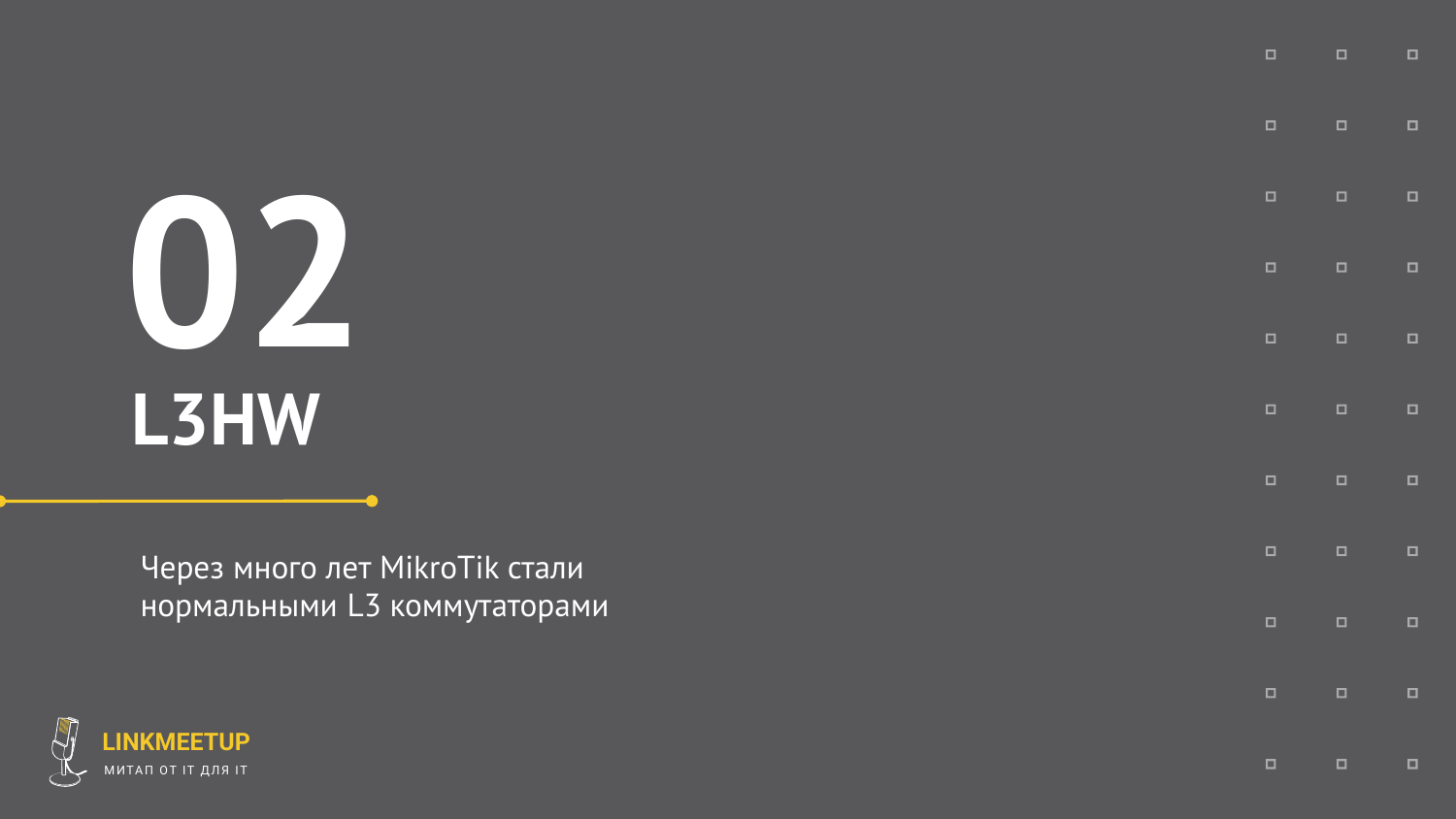

02
L3HW
Через много лет MikroTik стали нормальными L3 коммутаторами

LINKMEETUP
МИТАП ОТ IT ДЛЯ IT